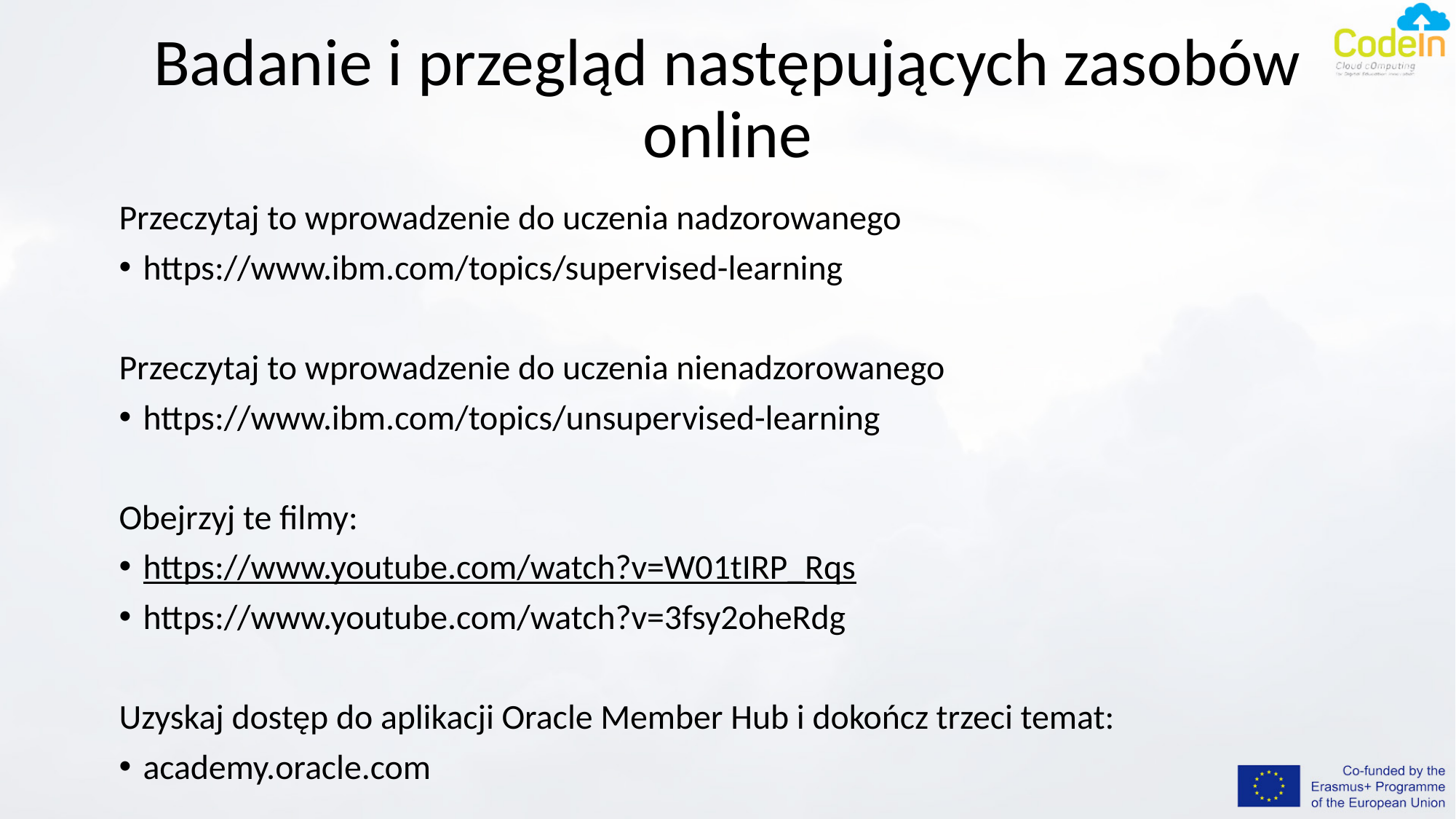

# Badanie i przegląd następujących zasobów online
Przeczytaj to wprowadzenie do uczenia nadzorowanego
https://www.ibm.com/topics/supervised-learning

Przeczytaj to wprowadzenie do uczenia nienadzorowanego
https://www.ibm.com/topics/unsupervised-learning

Obejrzyj te filmy:
https://www.youtube.com/watch?v=W01tIRP_Rqs
https://www.youtube.com/watch?v=3fsy2oheRdg

Uzyskaj dostęp do aplikacji Oracle Member Hub i dokończ trzeci temat:
academy.oracle.com